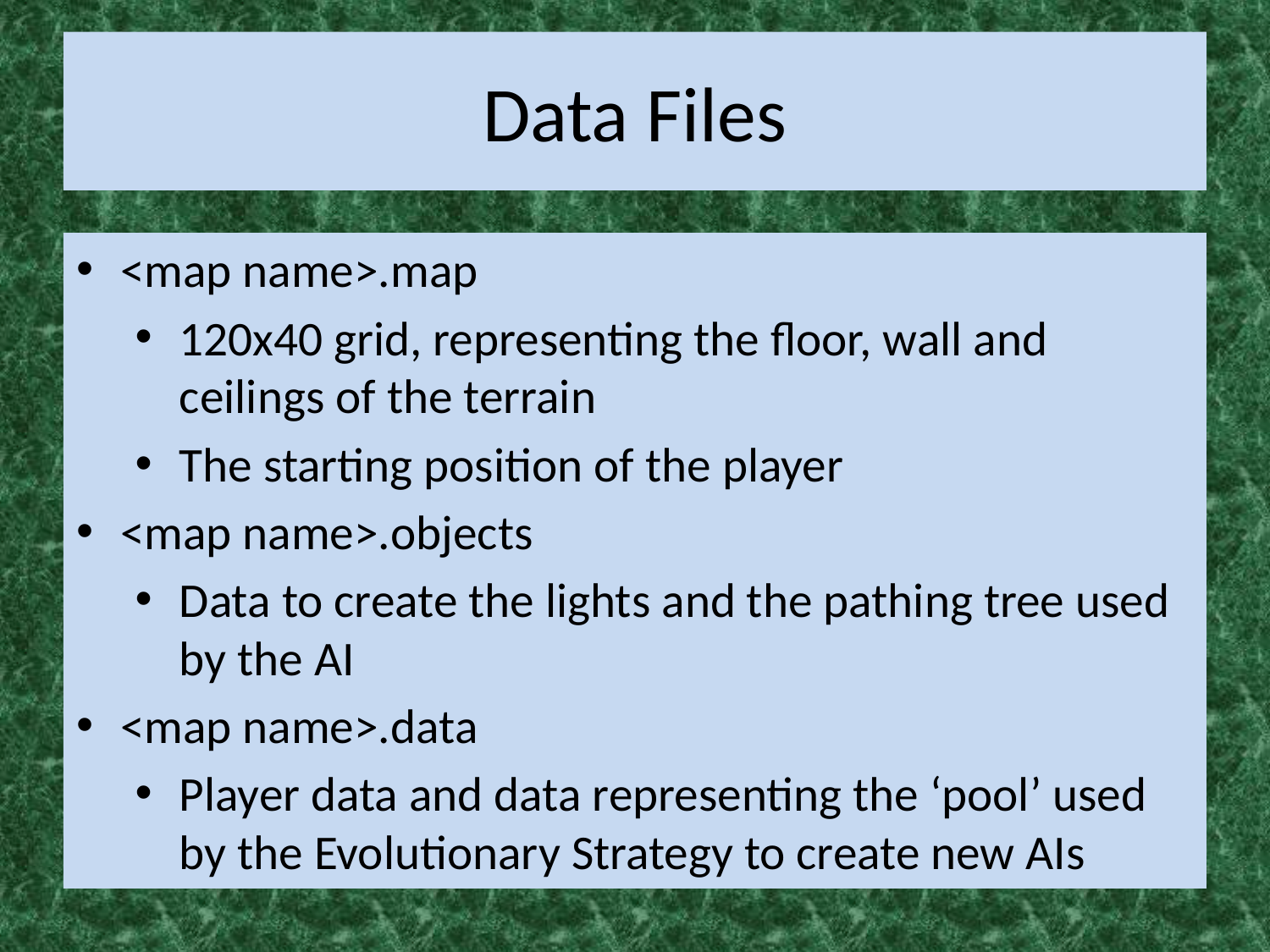

Data Files
# Data Files

<map name>.map
120x40 grid, representing the floor, wall and ceilings of the terrain
The starting position of the player
<map name>.objects
Data to create the lights and the pathing tree used by the AI
<map name>.data
Player data and data representing the ‘pool’ used by the Evolutionary Strategy to create new AIs